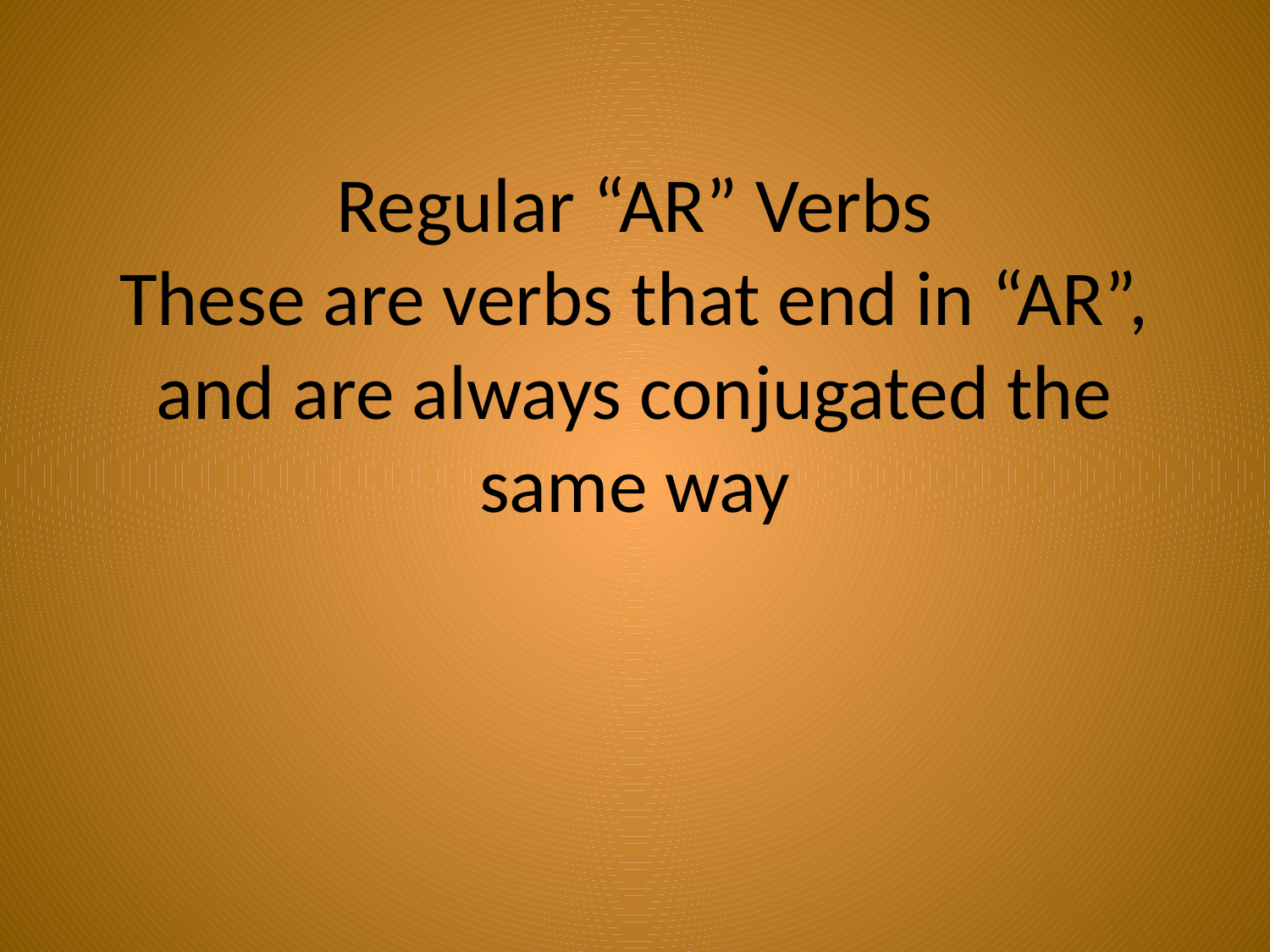

# Regular “AR” Verbs These are verbs that end in “AR”, and are always conjugated the same way